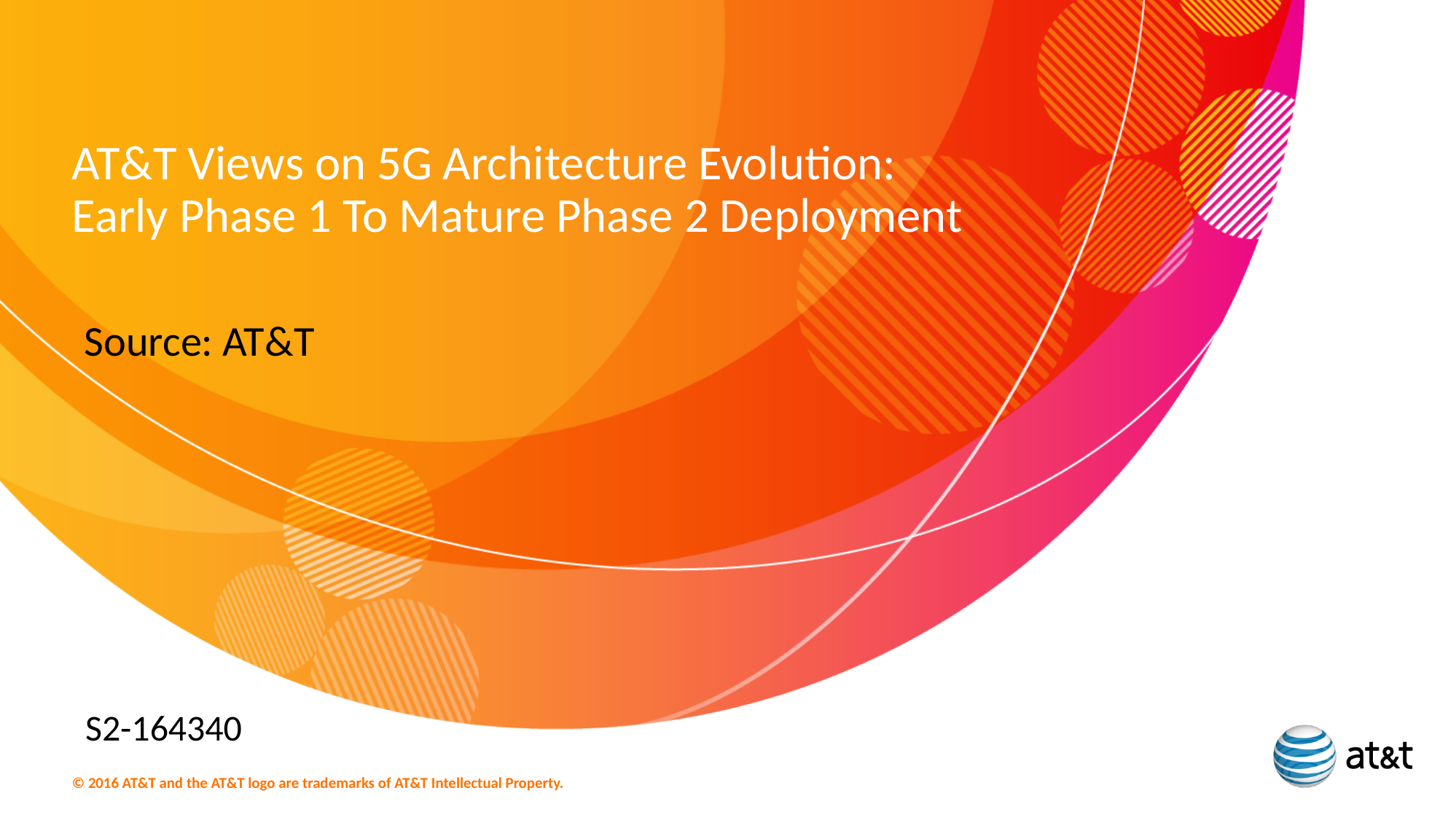

# AT&T Views on 5G Architecture Evolution: Early Phase 1 To Mature Phase 2 Deployment
Source: AT&T
S2-164340
© 2016 AT&T and the AT&T logo are trademarks of AT&T Intellectual Property.